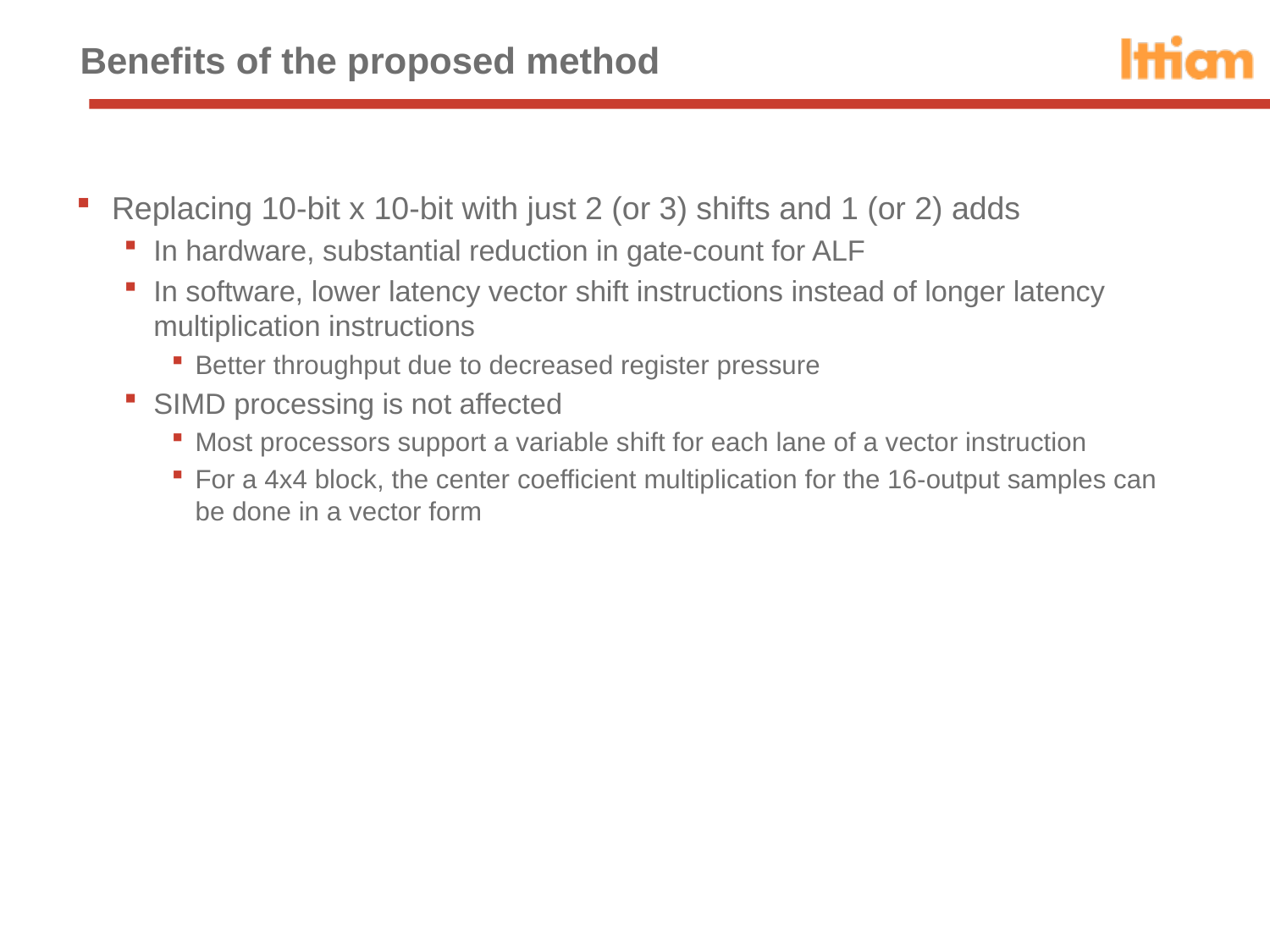

# Benefits of the proposed method
Replacing 10-bit x 10-bit with just 2 (or 3) shifts and 1 (or 2) adds
In hardware, substantial reduction in gate-count for ALF
In software, lower latency vector shift instructions instead of longer latency multiplication instructions
Better throughput due to decreased register pressure
SIMD processing is not affected
Most processors support a variable shift for each lane of a vector instruction
For a 4x4 block, the center coefficient multiplication for the 16-output samples can be done in a vector form